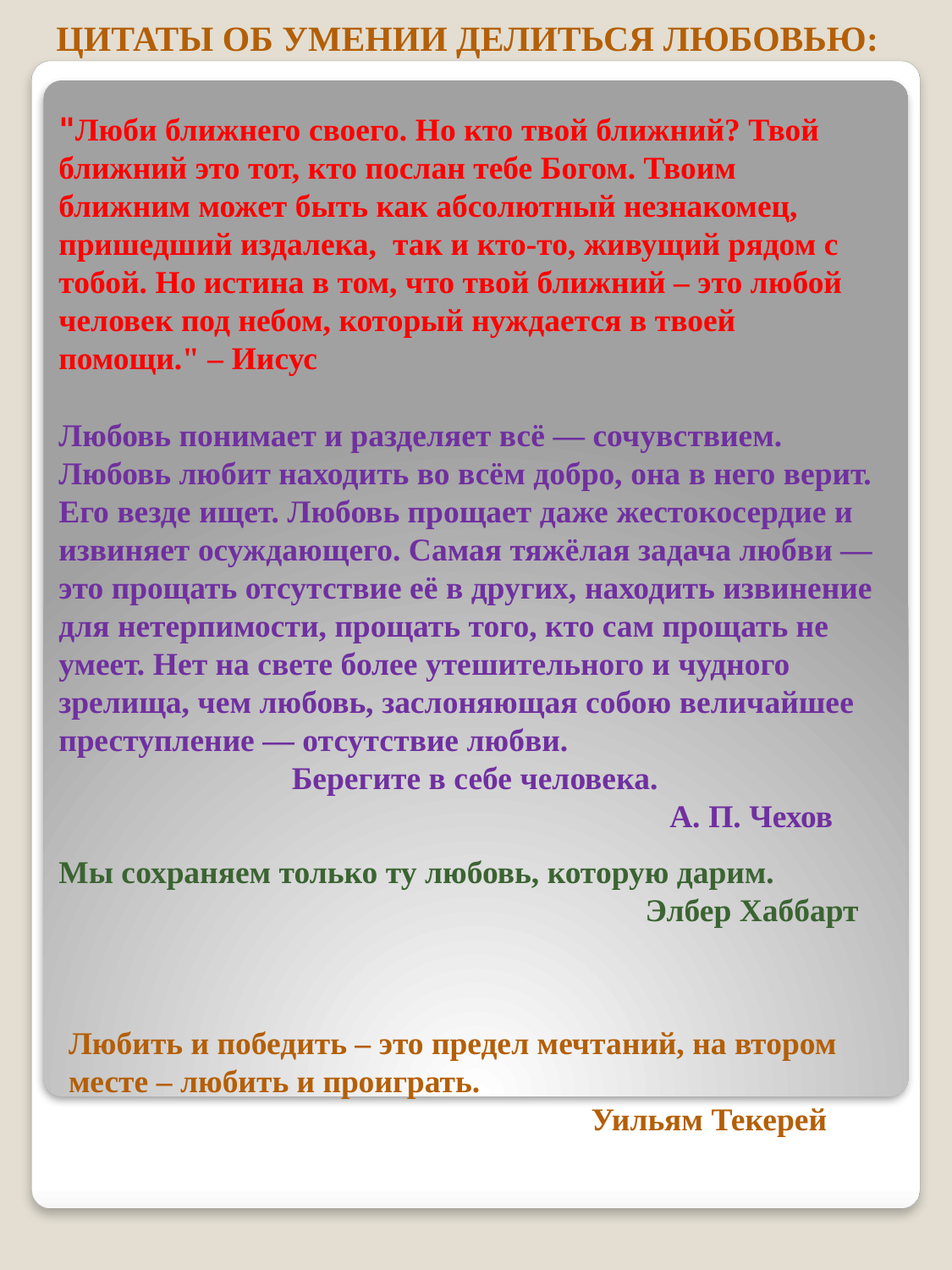

ЦИТАТЫ ОБ УМЕНИИ ДЕЛИТЬСЯ ЛЮБОВЬЮ:
"Люби ближнего своего. Но кто твой ближний? Твой ближний это тот, кто послан тебе Богом. Твоим ближним может быть как абсолютный незнакомец, пришедший издалека,  так и кто-то, живущий рядом с тобой. Но истина в том, что твой ближний – это любой человек под небом, который нуждается в твоей помощи." – Иисус
Любовь понимает и разделяет всё — сочувствием. Любовь любит находить во всём добро, она в него верит. Его везде ищет. Любовь прощает даже жестокосердие и извиняет осуждающего. Самая тяжёлая задача любви — это прощать отсутствие её в других, находить извинение для нетерпимости, прощать того, кто сам прощать не умеет. Нет на свете более утешительного и чудного зрелища, чем любовь, заслоняющая собою величайшее преступление — отсутствие любви.
                             Берегите в себе человека.
                                                                            А. П. Чехов
Мы сохраняем только ту любовь, которую дарим.
                                                                         Элбер Хаббарт
Любить и победить – это предел мечтаний, на втором месте – любить и проиграть.
                                                                 Уильям Текерей